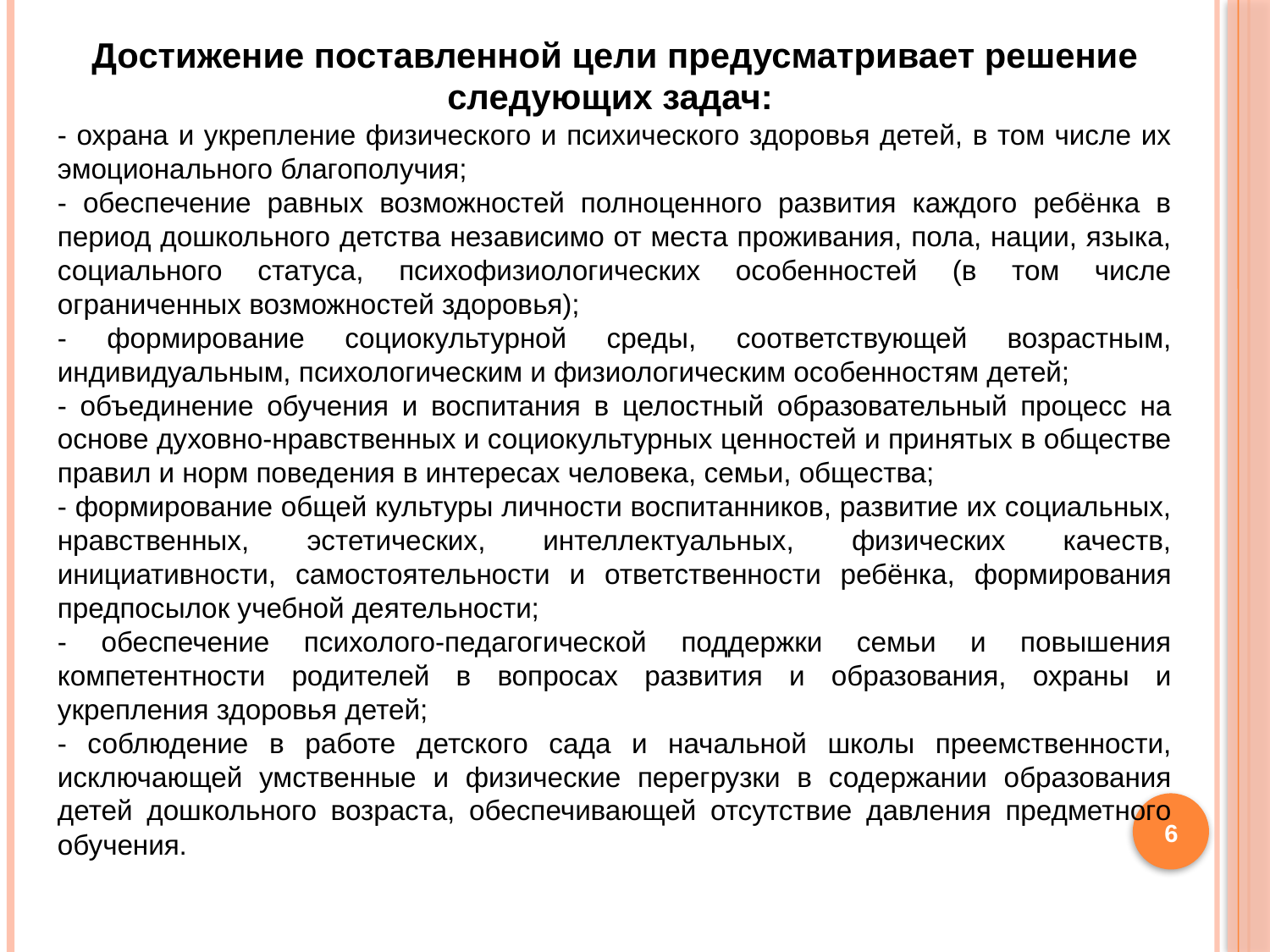

Достижение поставленной цели предусматривает решение следующих задач:
- охрана и укрепление физического и психического здоровья детей, в том числе их эмоционального благополучия;
- обеспечение равных возможностей полноценного развития каждого ребёнка в период дошкольного детства независимо от места проживания, пола, нации, языка, социального статуса, психофизиологических особенностей (в том числе ограниченных возможностей здоровья);
- формирование социокультурной среды, соответствующей возрастным, индивидуальным, психологическим и физиологическим особенностям детей;
- объединение обучения и воспитания в целостный образовательный процесс на основе духовно-нравственных и социокультурных ценностей и принятых в обществе правил и норм поведения в интересах человека, семьи, общества;
- формирование общей культуры личности воспитанников, развитие их социальных, нравственных, эстетических, интеллектуальных, физических качеств, инициативности, самостоятельности и ответственности ребёнка, формирования предпосылок учебной деятельности;
- обеспечение психолого-педагогической поддержки семьи и повышения компетентности родителей в вопросах развития и образования, охраны и укрепления здоровья детей;
- соблюдение в работе детского сада и начальной школы преемственности, исключающей умственные и физические перегрузки в содержании образования детей дошкольного возраста, обеспечивающей отсутствие давления предметного обучения.
6